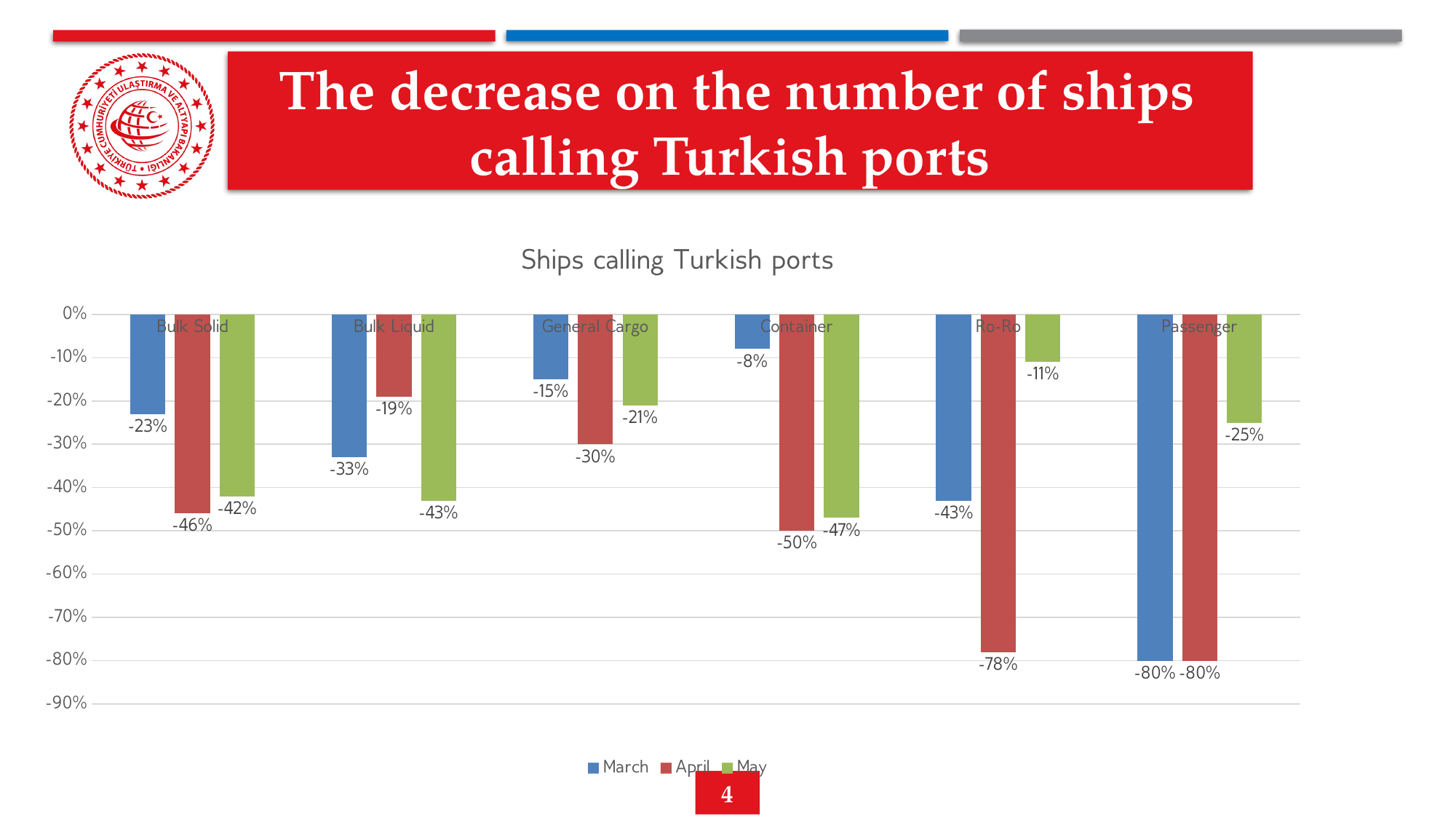

# The decrease on the number of ships calling Turkish ports

### Chart: Ships calling Turkish ports

| Category | March | April | May |
|---|---|---|---|
| Bulk Solid | -0.23 | -0.46 | -0.42 |
| Bulk Liquid | -0.33 | -0.19 | -0.43 |
| General Cargo | -0.15 | -0.3 | -0.21 |
| Container | -0.08 | -0.5 | -0.47 |
| Ro-Ro | -0.43 | -0.78 | -0.11 |
| Passenger | -0.8 | -0.8 | -0.25 |
4